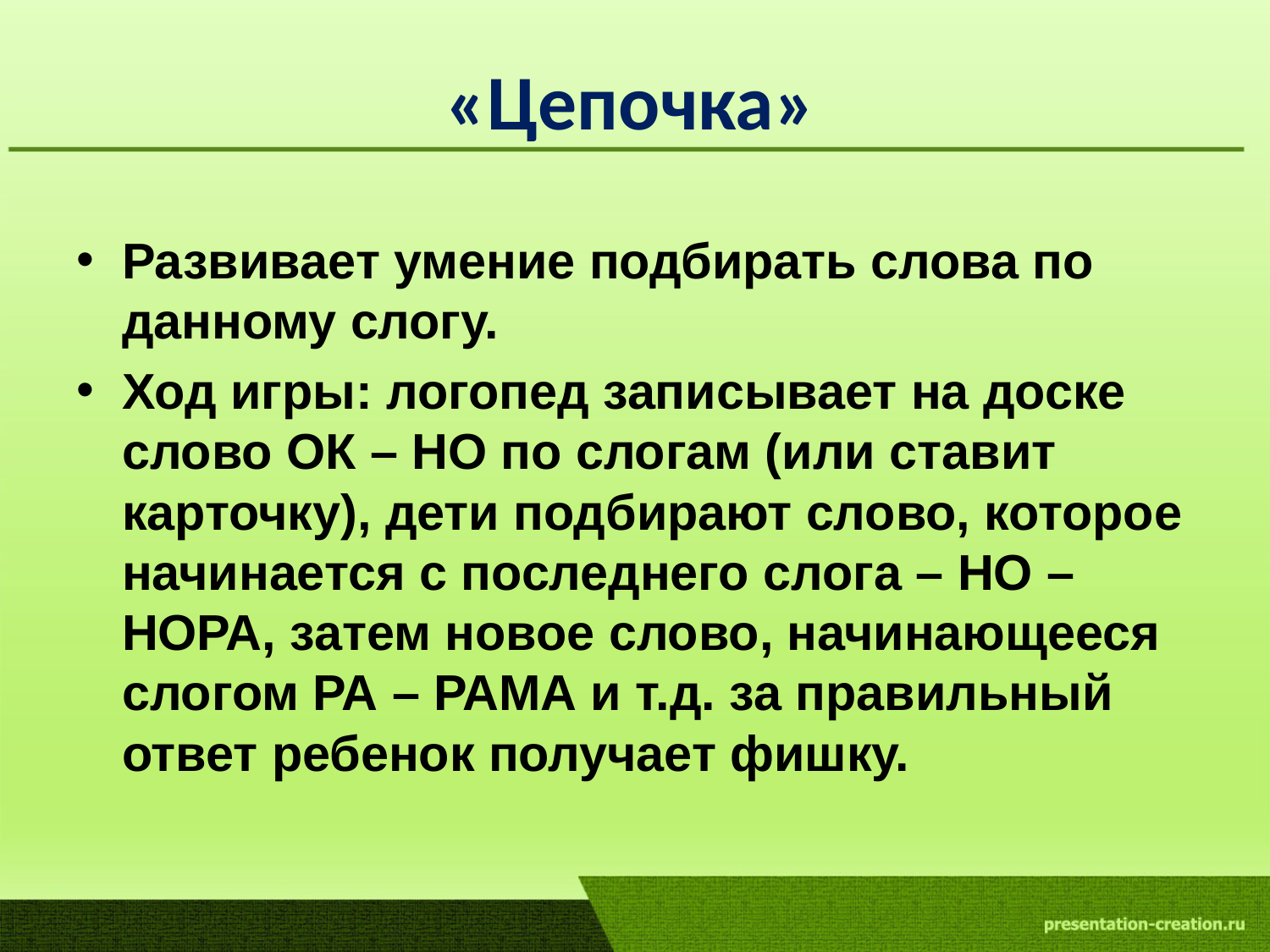

# «Цепочка»
Развивает умение подбирать слова по данному слогу.
Ход игры: логопед записывает на доске слово ОК – НО по слогам (или ставит карточку), дети подбирают слово, которое начинается с последнего слога – НО – НОРА, затем новое слово, начинающееся слогом РА – РАМА и т.д. за правильный ответ ребенок получает фишку.